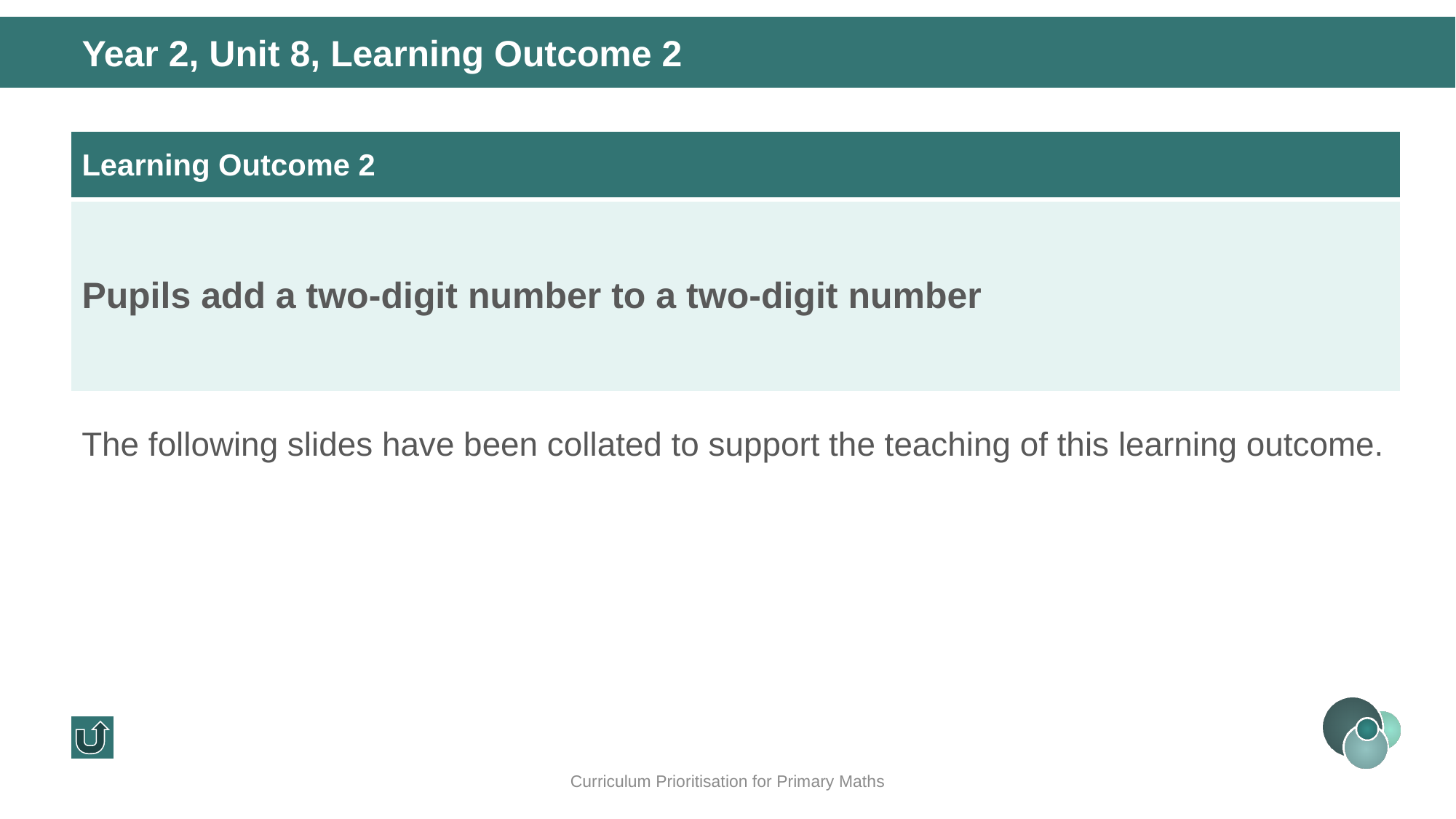

Year 2, Unit 8, Learning Outcome 2
| Learning Outcome 2 |
| --- |
| Pupils add a two-digit number to a two-digit number |
The following slides have been collated to support the teaching of this learning outcome.

Curriculum Prioritisation for Primary Maths